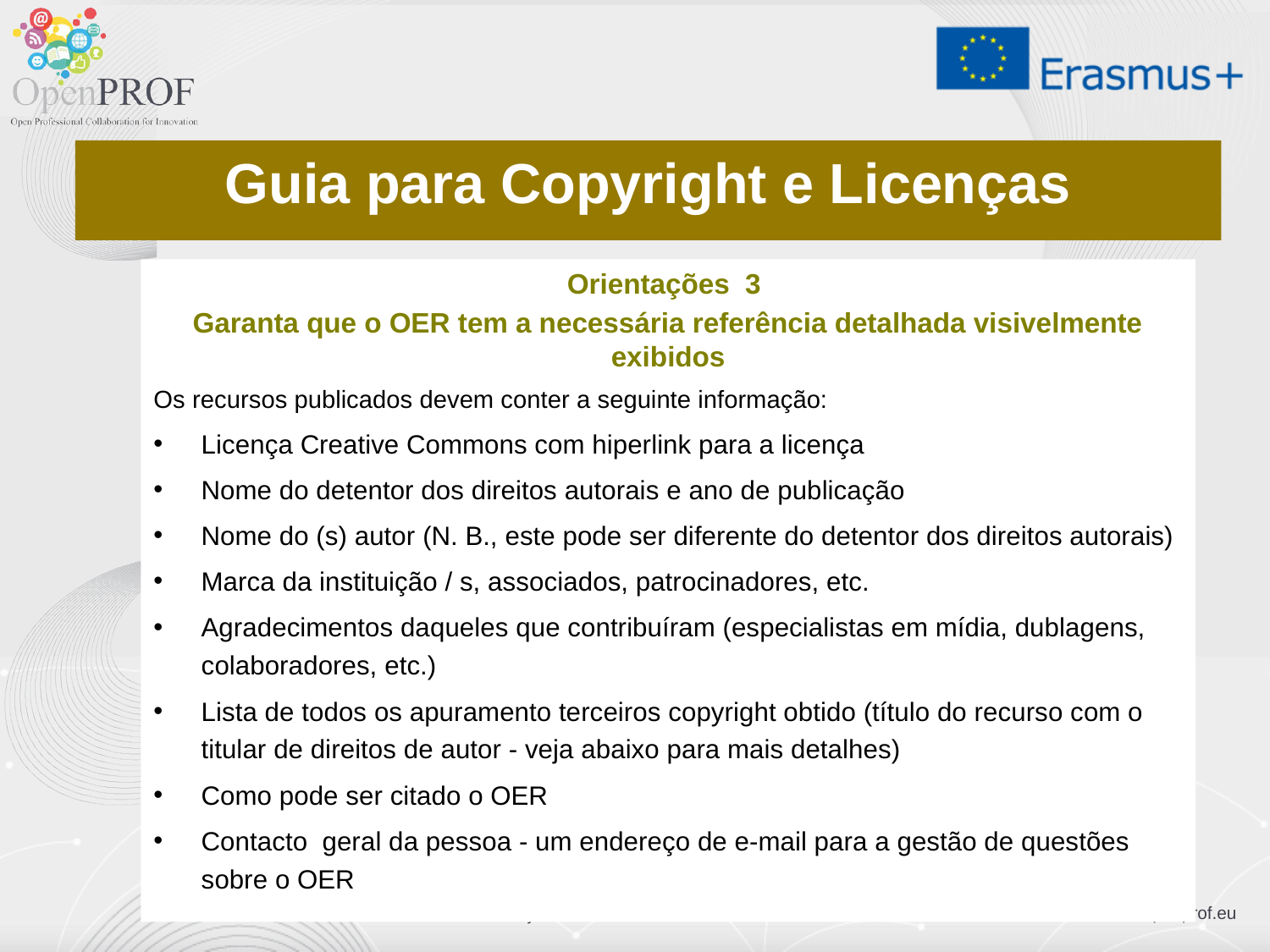

Guia para Copyright e Licenças
Orientações  3
Garanta que o OER tem a necessária referência detalhada visivelmente exibidos
Os recursos publicados devem conter a seguinte informação:
Licença Creative Commons com hiperlink para a licença
Nome do detentor dos direitos autorais e ano de publicação
Nome do (s) autor (N. B., este pode ser diferente do detentor dos direitos autorais)
Marca da instituição / s, associados, patrocinadores, etc.
Agradecimentos daqueles que contribuíram (especialistas em mídia, dublagens, colaboradores, etc.)
Lista de todos os apuramento terceiros copyright obtido (título do recurso com o titular de direitos de autor - veja abaixo para mais detalhes)
Como pode ser citado o OER
Contacto  geral da pessoa - um endereço de e-mail para a gestão de questões sobre o OER